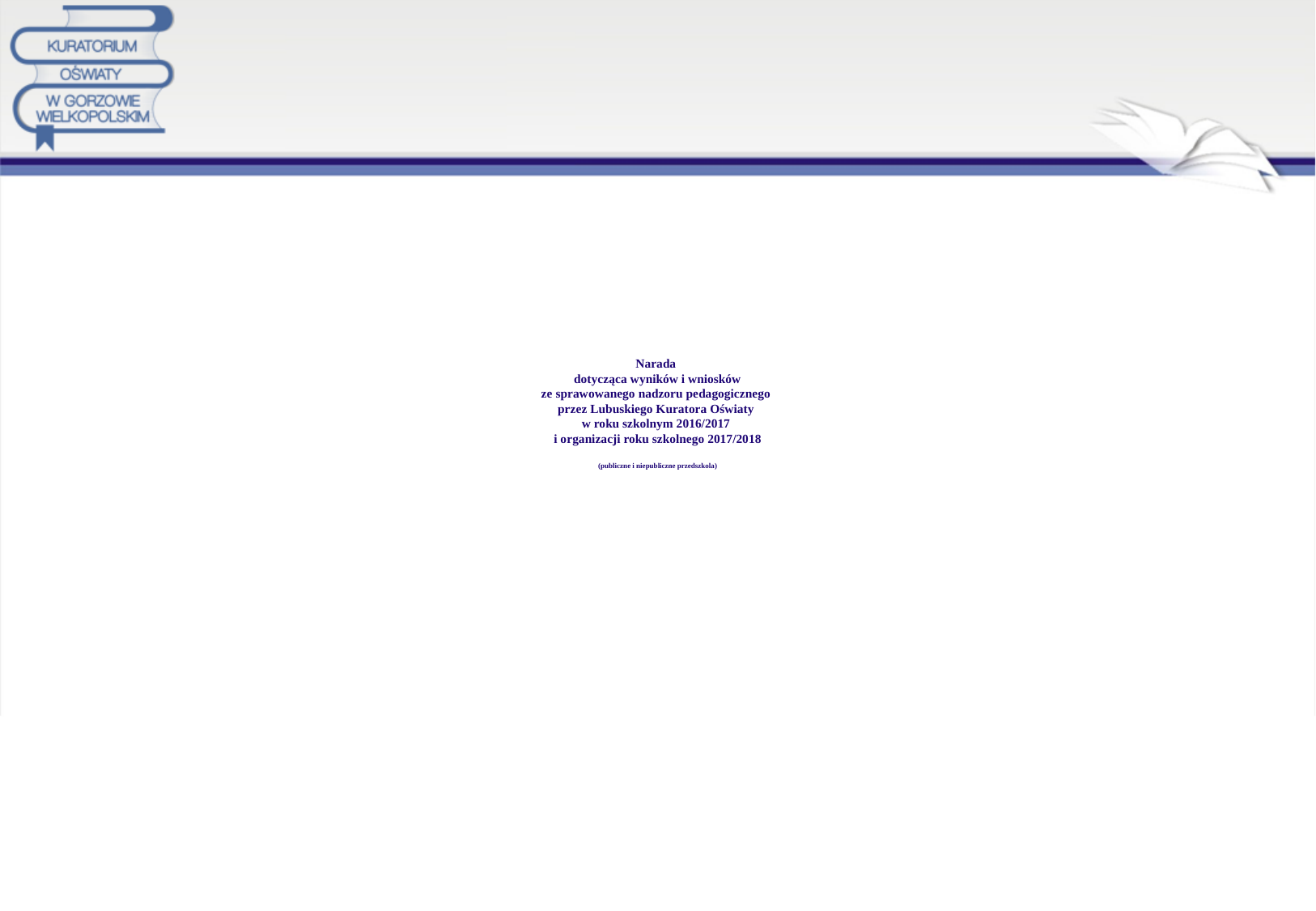

# Narada dotycząca wyników i wniosków ze sprawowanego nadzoru pedagogicznego przez Lubuskiego Kuratora Oświaty w roku szkolnym 2016/2017 i organizacji roku szkolnego 2017/2018 (publiczne i niepubliczne przedszkola)